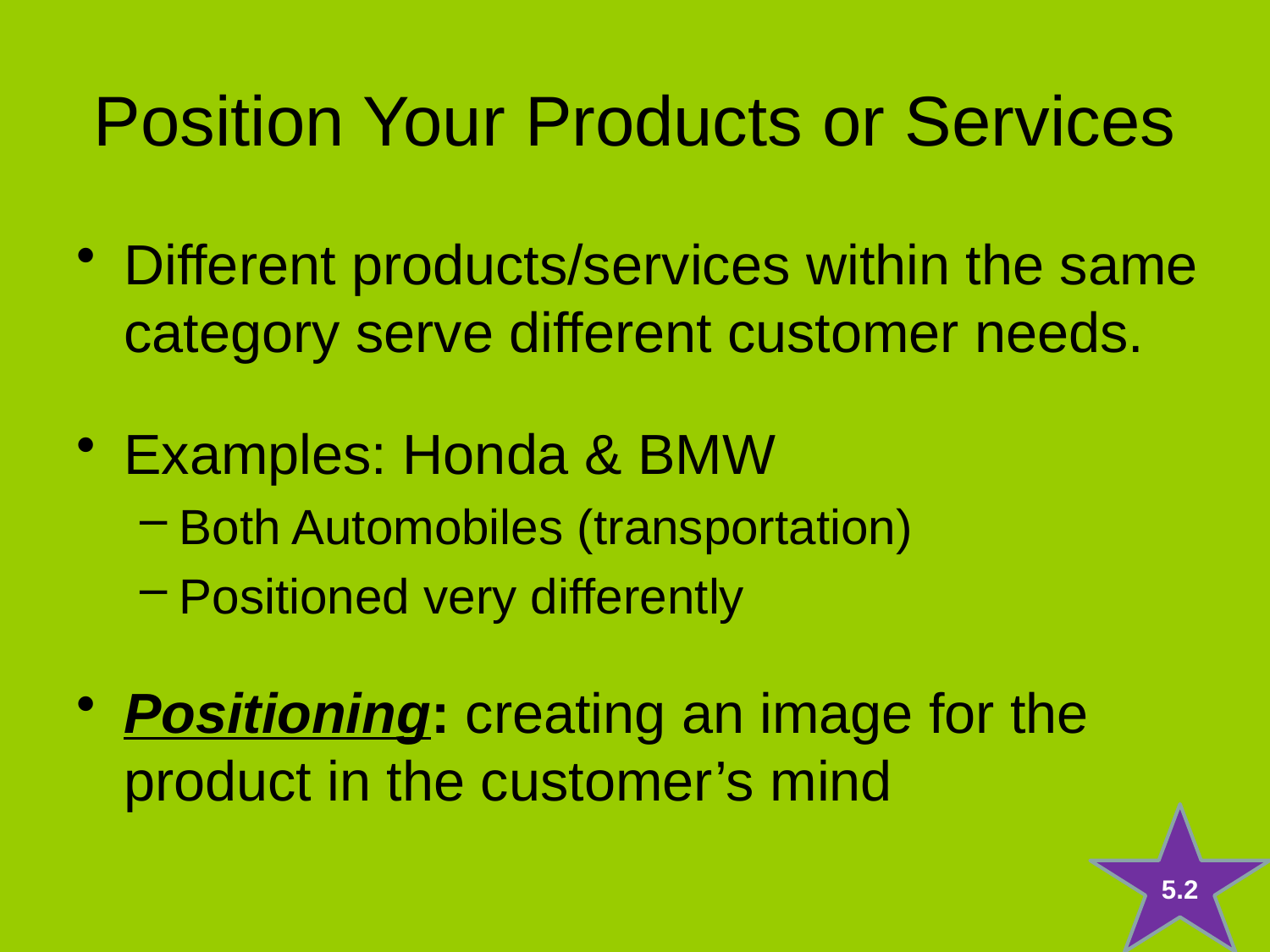

# Position Your Products or Services
Different products/services within the same category serve different customer needs.
Examples: Honda & BMW
Both Automobiles (transportation)
Positioned very differently
Positioning: creating an image for the product in the customer’s mind
5.2
25